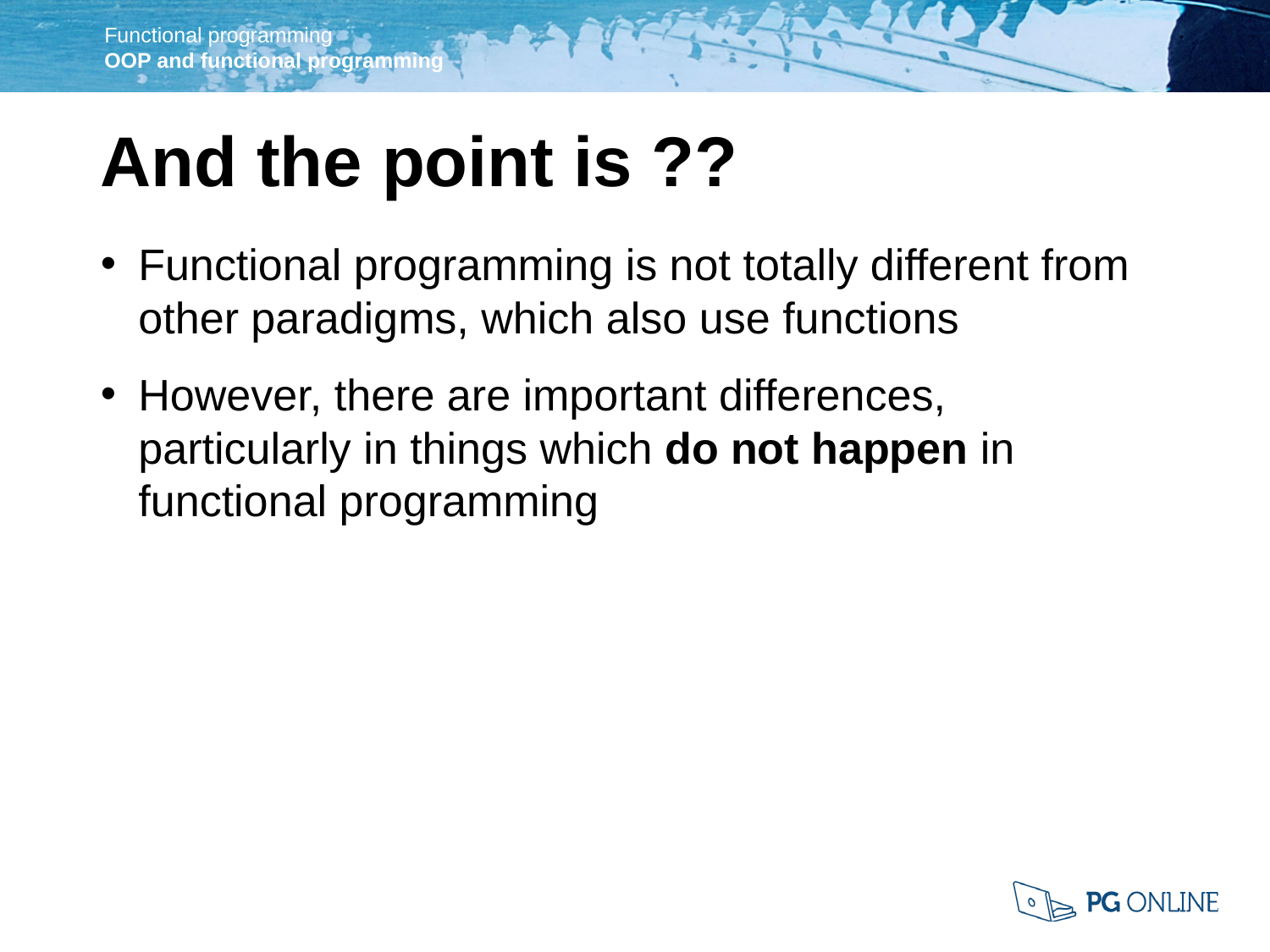

And the point is ??
Functional programming is not totally different from other paradigms, which also use functions
However, there are important differences, particularly in things which do not happen in functional programming